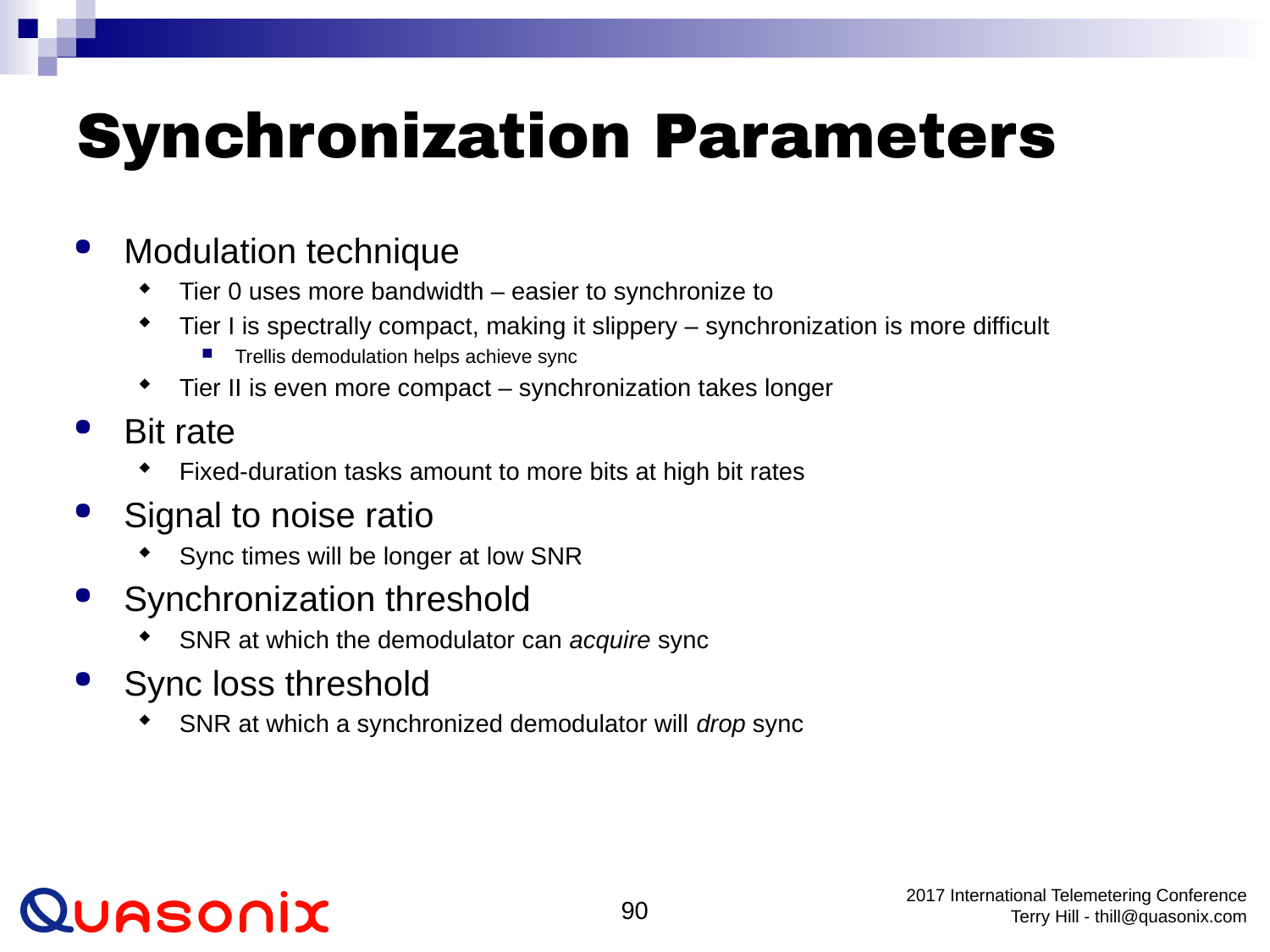

# Synchronization Parameters
Modulation technique
Tier 0 uses more bandwidth – easier to synchronize to
Tier I is spectrally compact, making it slippery – synchronization is more difficult
Trellis demodulation helps achieve sync
Tier II is even more compact – synchronization takes longer
Bit rate
Fixed-duration tasks amount to more bits at high bit rates
Signal to noise ratio
Sync times will be longer at low SNR
Synchronization threshold
SNR at which the demodulator can acquire sync
Sync loss threshold
SNR at which a synchronized demodulator will drop sync